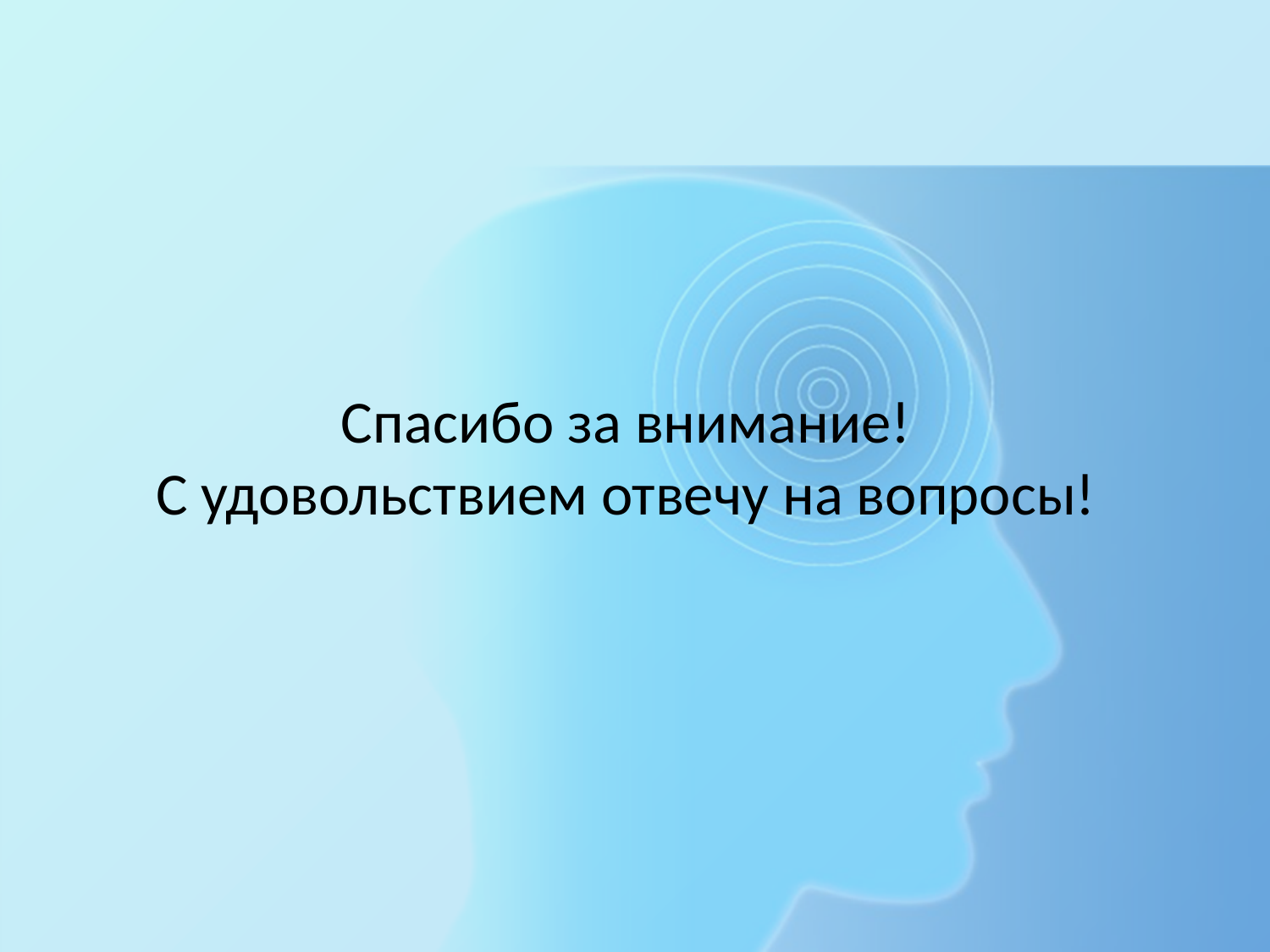

Спасибо за внимание!
С удовольствием отвечу на вопросы!